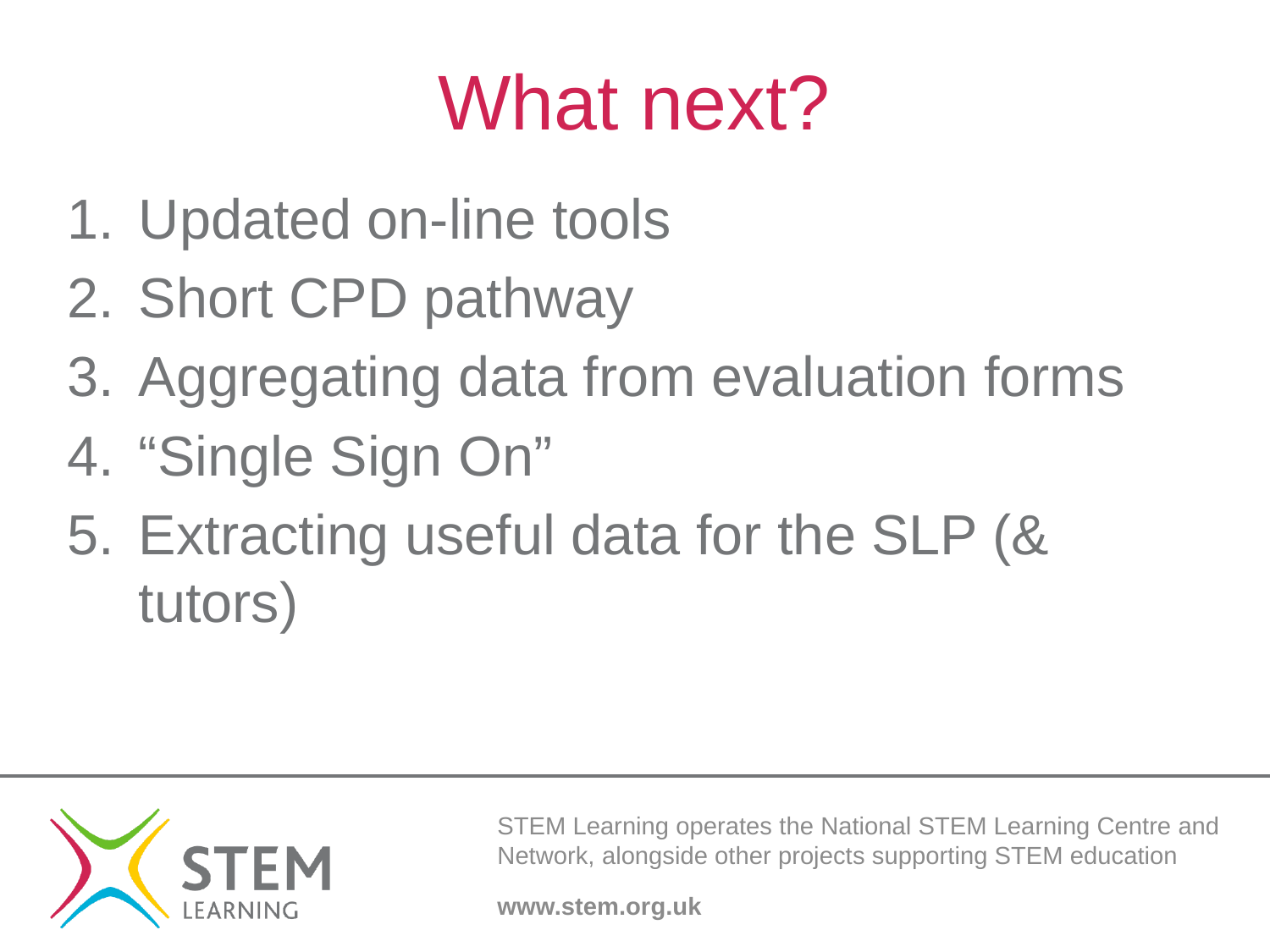

# What next?
Updated on-line tools
Short CPD pathway
Aggregating data from evaluation forms
“Single Sign On”
Extracting useful data for the SLP (& tutors)